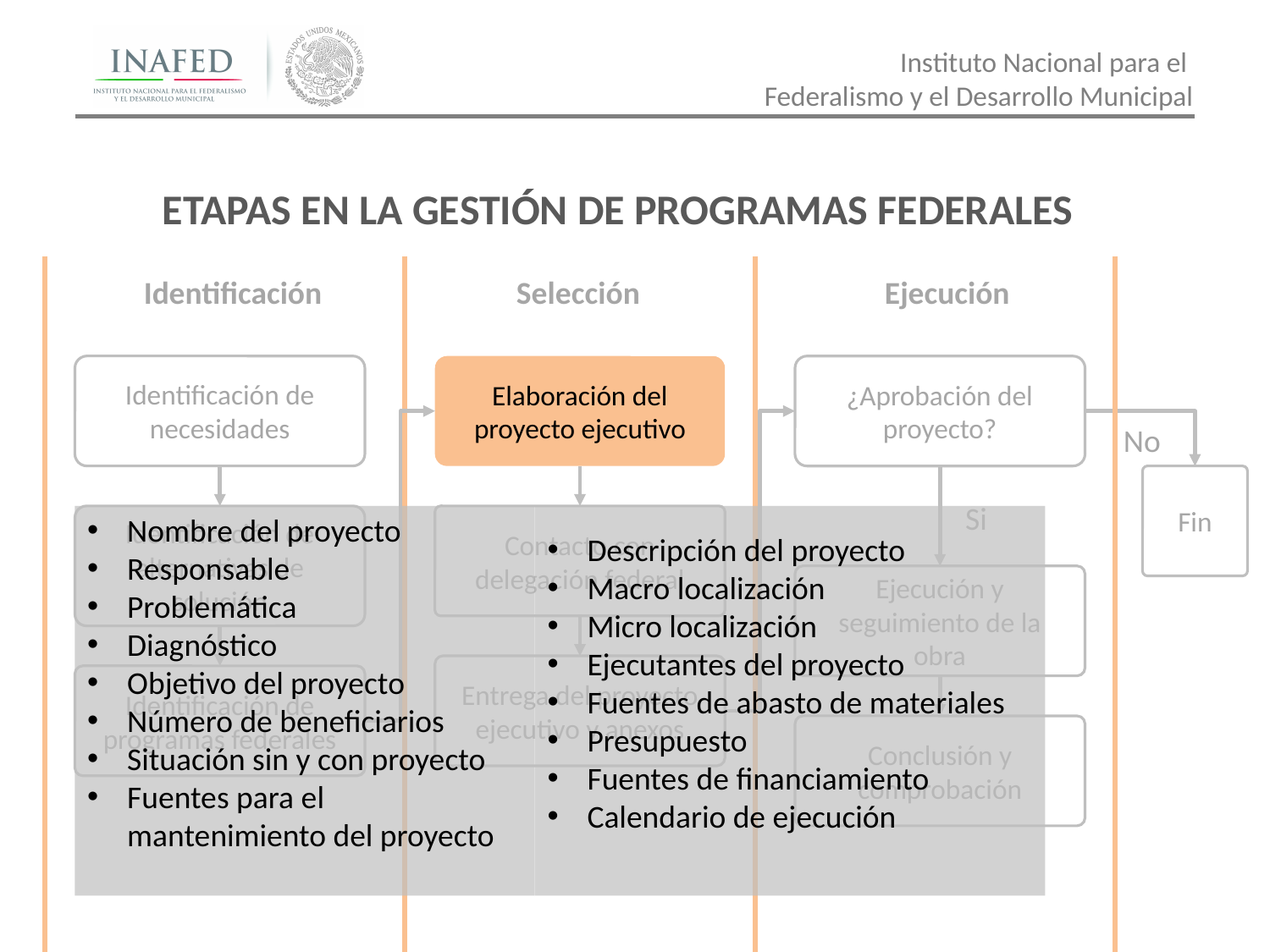

ETAPAS EN LA GESTIÓN DE PROGRAMAS FEDERALES

            Identificación                           Selección                                  Ejecución
Identificación de necesidades
Elaboración del proyecto ejecutivo
¿Aprobación del proyecto?
No
Fin
Si
Identificación de alternativas de solución
Nombre del proyecto
Responsable
Problemática
Diagnóstico
Objetivo del proyecto
Número de beneficiarios
Situación sin y con proyecto
Fuentes para el mantenimiento del proyecto

Contacto con delegación federal
Descripción del proyecto
Macro localización
Micro localización
Ejecutantes del proyecto
Fuentes de abasto de materiales
Presupuesto
Fuentes de financiamiento
Calendario de ejecución

Ejecución y seguimiento de la obra
Entrega del proyecto ejecutivo y anexos
Identificación de programas federales
Conclusión y comprobación